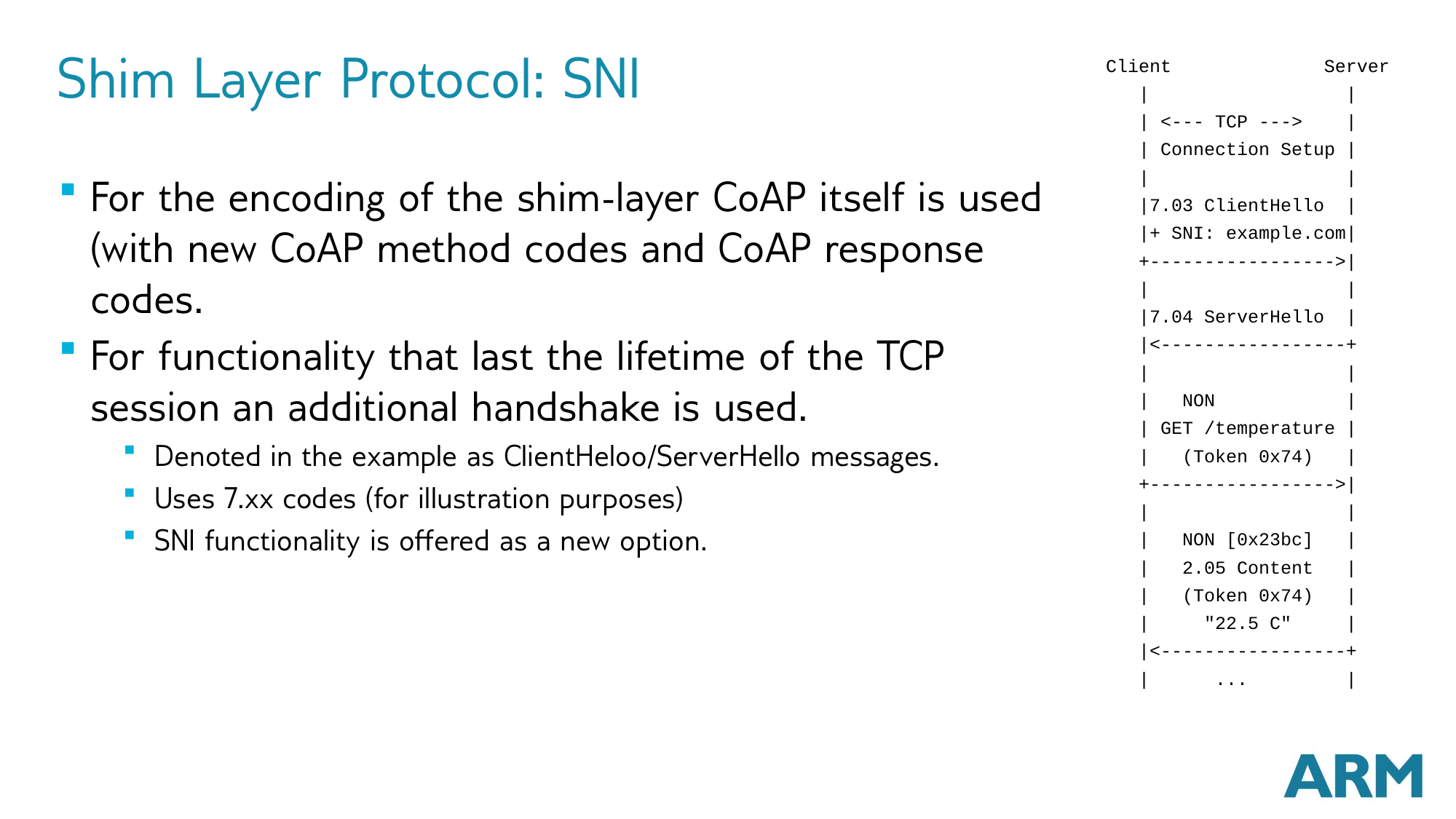

# Shim Layer Protocol: SNI
                        Client              Server
                           |                  |
                           | <--- TCP --->    |
                           | Connection Setup |
                           |                  |
                           |7.03 ClientHello  |
                           |+ SNI: example.com|
                           +----------------->|
                           |                  |
                           |7.04 ServerHello  |
                           |<-----------------+
                           |                  |
                           |   NON            |
                           | GET /temperature |
                           |   (Token 0x74)   |
                           +----------------->|
                           |                  |
                           |   NON [0x23bc]   |
                           |   2.05 Content   |
                           |   (Token 0x74)   |
                           |     "22.5 C"     |
                           |<-----------------+
                           |      ...         |

For the encoding of the shim-layer CoAP itself is used (with new CoAP method codes and CoAP response codes.
For functionality that last the lifetime of the TCP session an additional handshake is used.
Denoted in the example as ClientHeloo/ServerHello messages.
Uses 7.xx codes (for illustration purposes)
SNI functionality is offered as a new option.